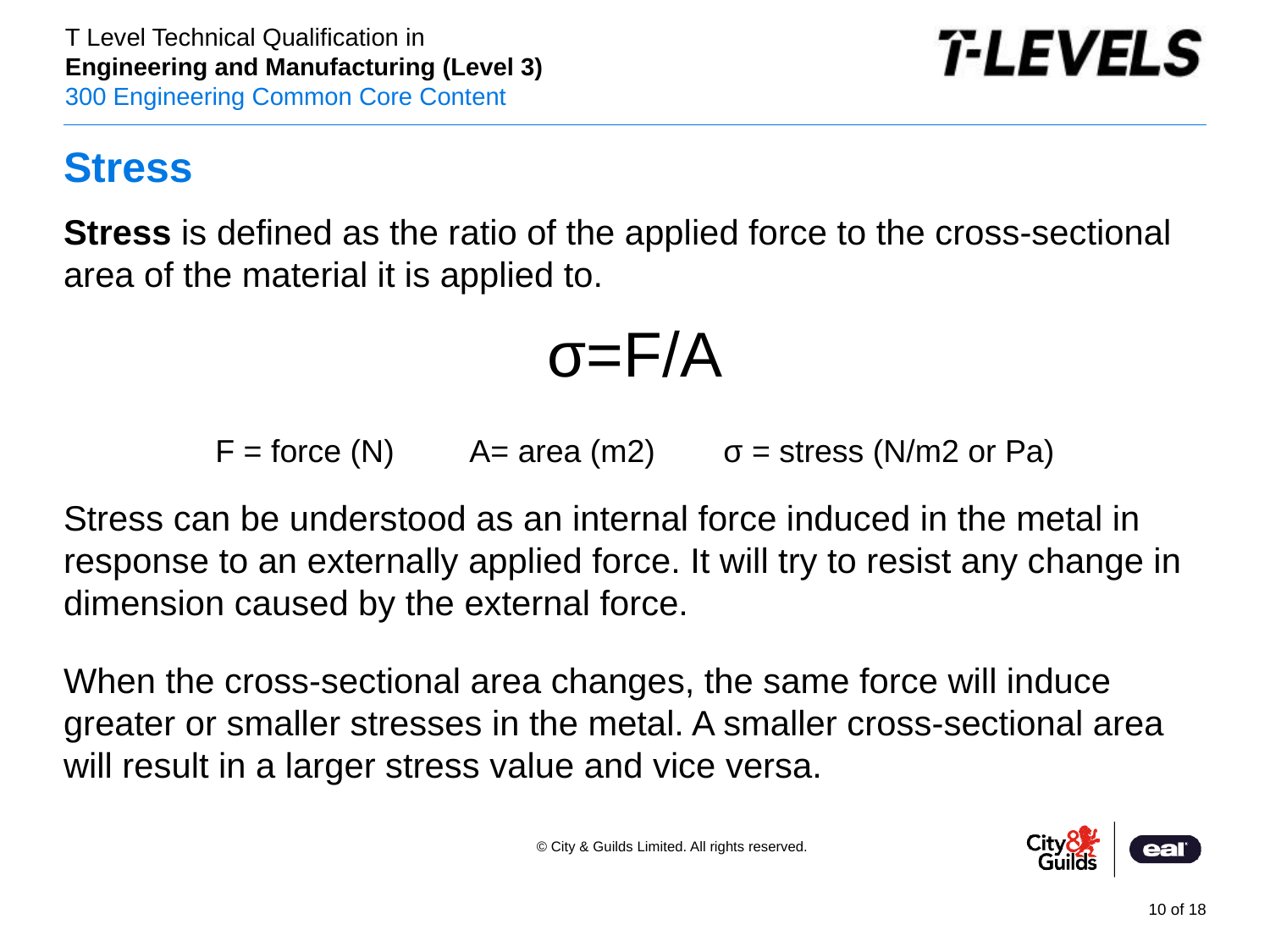

# Stress
Stress is defined as the ratio of the applied force to the cross-sectional area of the material it is applied to.
σ=F/A
F = force (N)	A= area (m2)	σ = stress (N/m2 or Pa)
Stress can be understood as an internal force induced in the metal in response to an externally applied force. It will try to resist any change in dimension caused by the external force.
When the cross-sectional area changes, the same force will induce greater or smaller stresses in the metal. A smaller cross-sectional area will result in a larger stress value and vice versa.